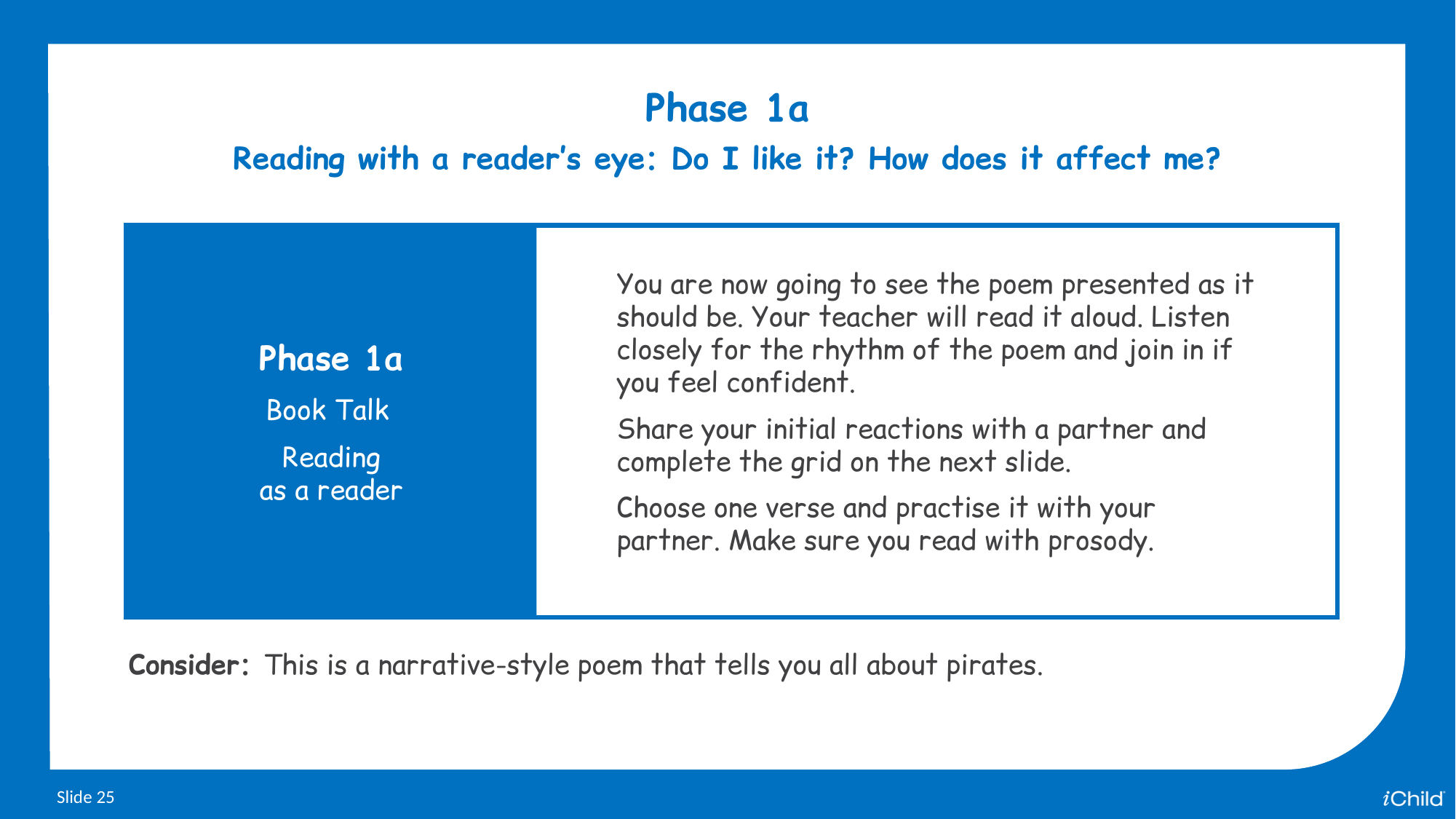

Phase 1a
Reading with a reader’s eye: Do I like it? How does it affect me?

Phase 1a
Book Talk
Reading
as a reader
You are now going to see the poem presented as it should be. Your teacher will read it aloud. Listen closely for the rhythm of the poem and join in if you feel confident.
Share your initial reactions with a partner and complete the grid on the next slide.
Choose one verse and practise it with your partner. Make sure you read with prosody.
Consider: This is a narrative-style poem that tells you all about pirates.
Slide 25